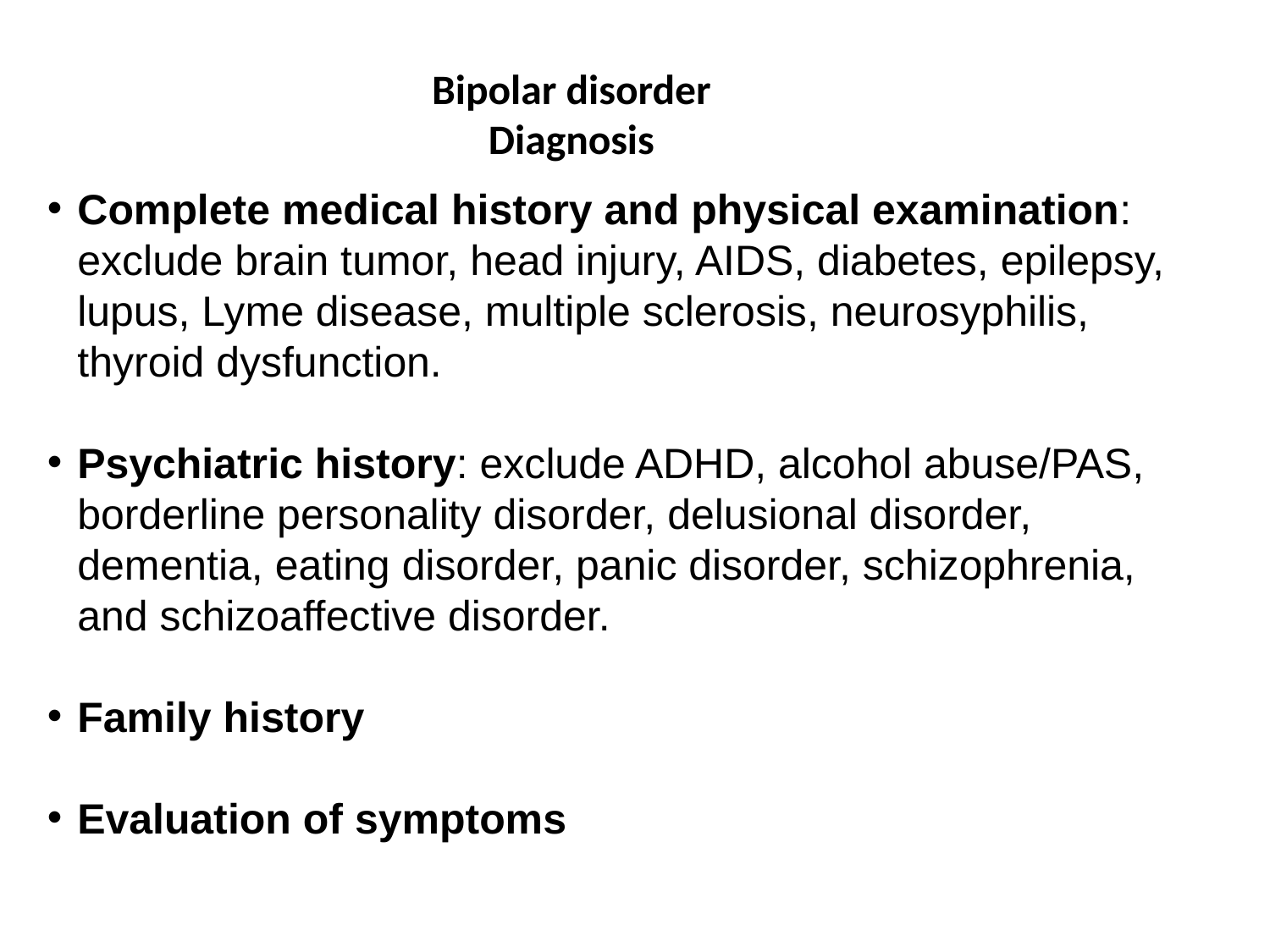

Bipolar disorder
Diagnosis
Complete medical history and physical examination: exclude brain tumor, head injury, AIDS, diabetes, epilepsy, lupus, Lyme disease, multiple sclerosis, neurosyphilis, thyroid dysfunction.

Psychiatric history: exclude ADHD, alcohol abuse/PAS, borderline personality disorder, delusional disorder, dementia, eating disorder, panic disorder, schizophrenia, and schizoaffective disorder.

Family history

Evaluation of symptoms